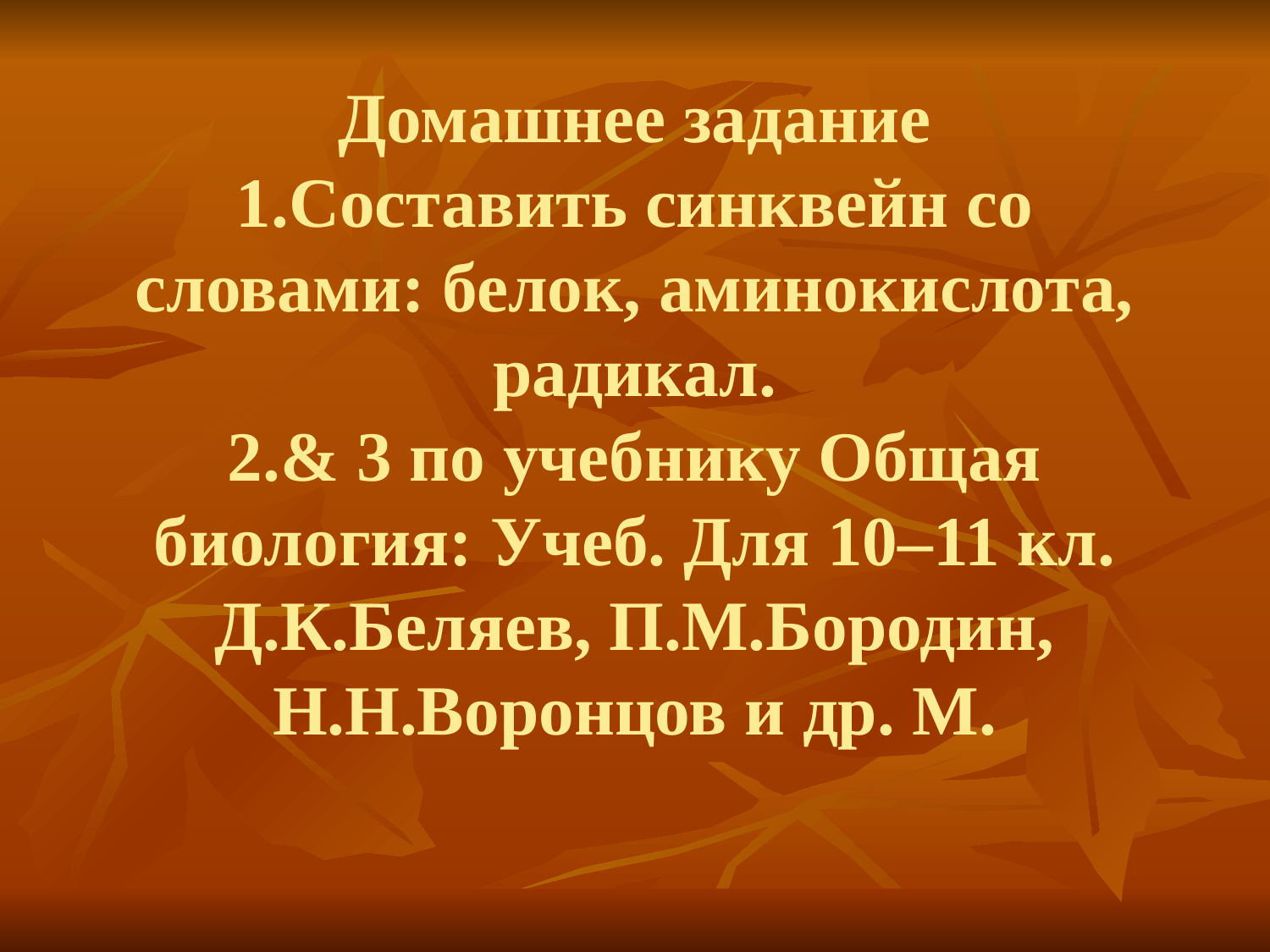

Домашнее задание
1.Составить синквейн со словами: белок, аминокислота, радикал.
2.& 3 по учебнику Общая биология: Учеб. Для 10–11 кл. Д.К.Беляев, П.М.Бородин, Н.Н.Воронцов и др. М.